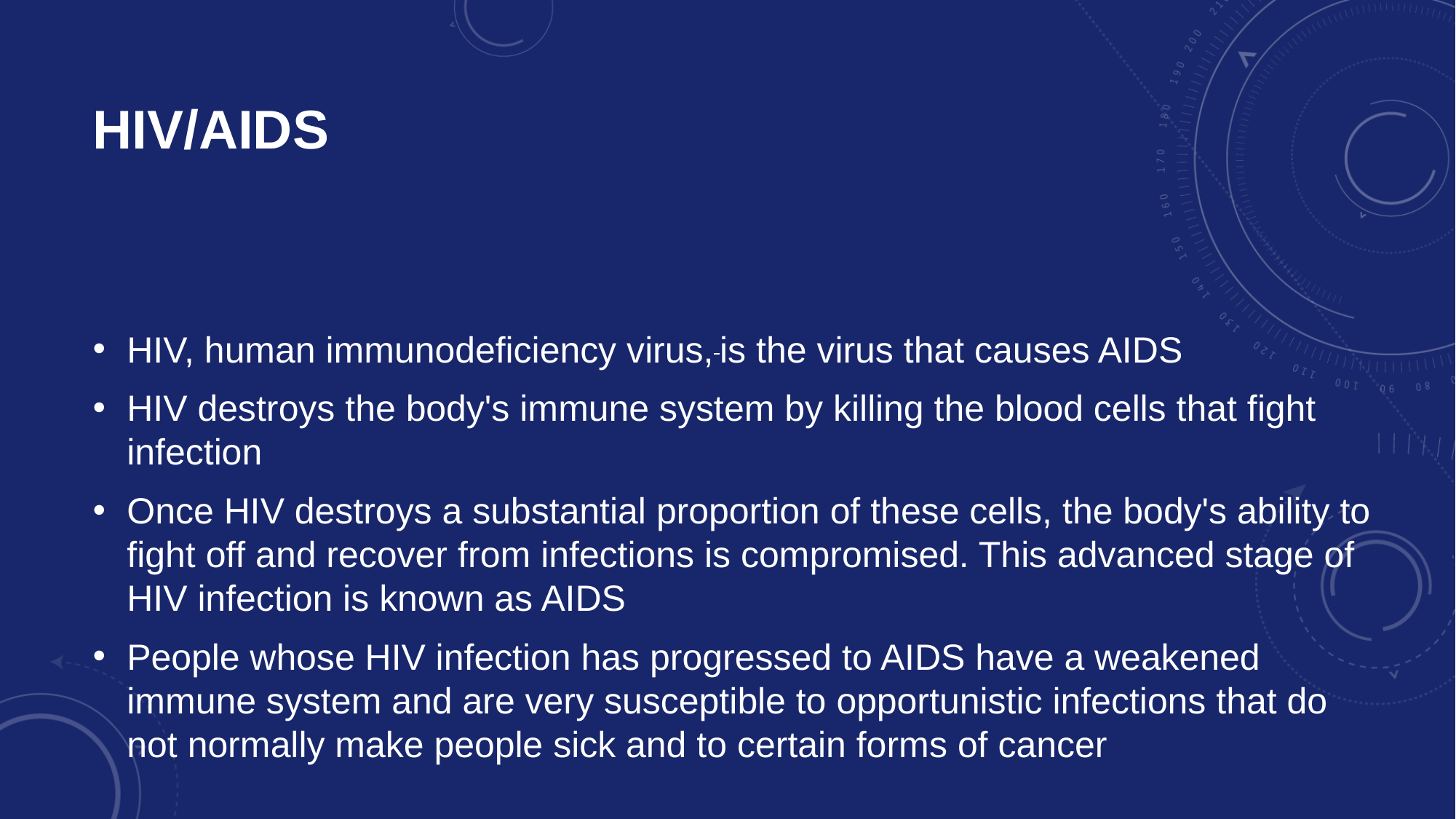

# HIV/AIDS
HIV, human immunodeficiency virus, is the virus that causes AIDS
HIV destroys the body's immune system by killing the blood cells that fight infection
Once HIV destroys a substantial proportion of these cells, the body's ability to fight off and recover from infections is compromised. This advanced stage of HIV infection is known as AIDS
People whose HIV infection has progressed to AIDS have a weakened immune system and are very susceptible to opportunistic infections that do not normally make people sick and to certain forms of cancer